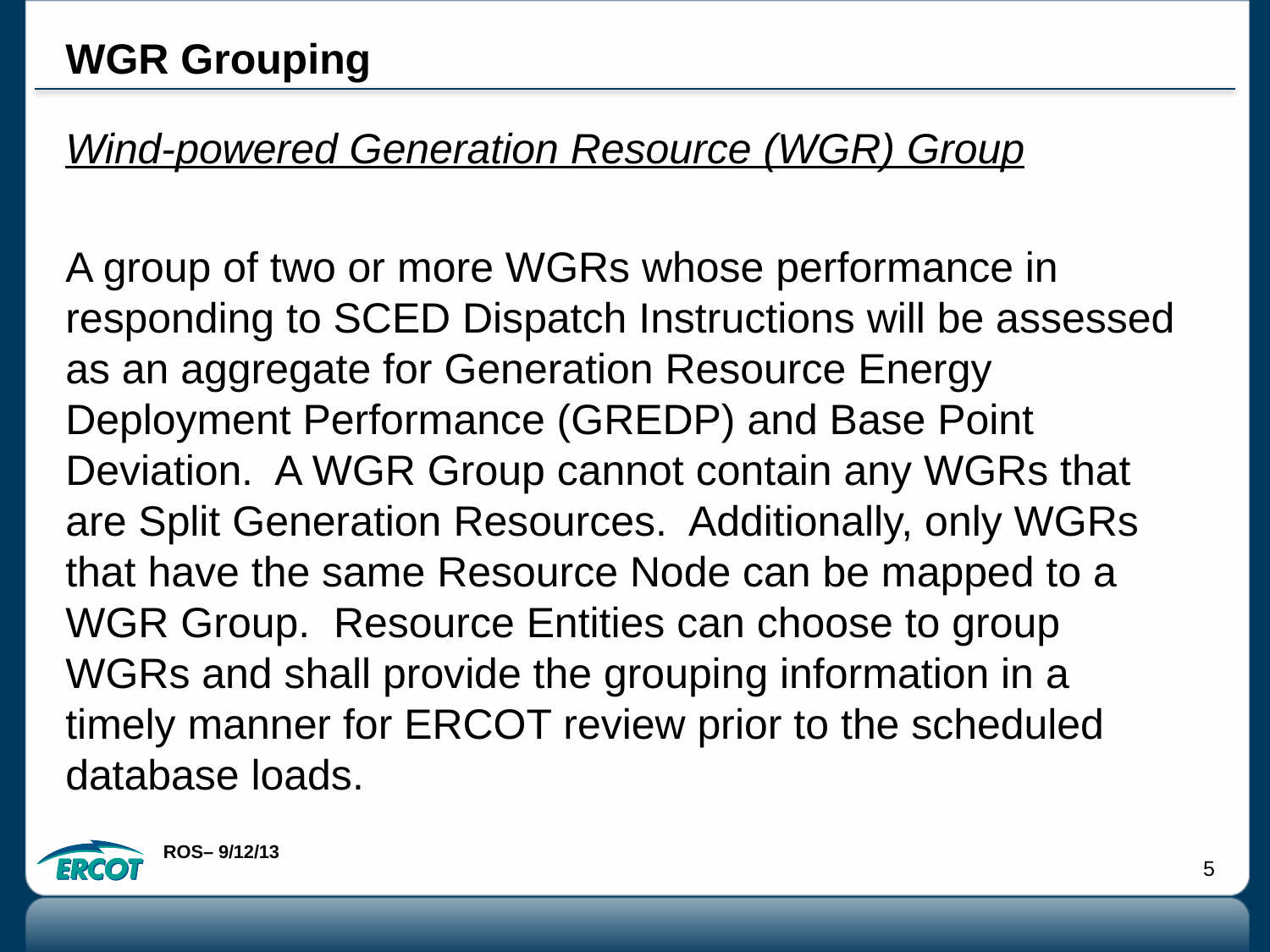

# WGR Grouping
Wind-powered Generation Resource (WGR) Group

A group of two or more WGRs whose performance in responding to SCED Dispatch Instructions will be assessed as an aggregate for Generation Resource Energy Deployment Performance (GREDP) and Base Point Deviation.  A WGR Group cannot contain any WGRs that are Split Generation Resources.  Additionally, only WGRs that have the same Resource Node can be mapped to a WGR Group.  Resource Entities can choose to group WGRs and shall provide the grouping information in a timely manner for ERCOT review prior to the scheduled database loads.